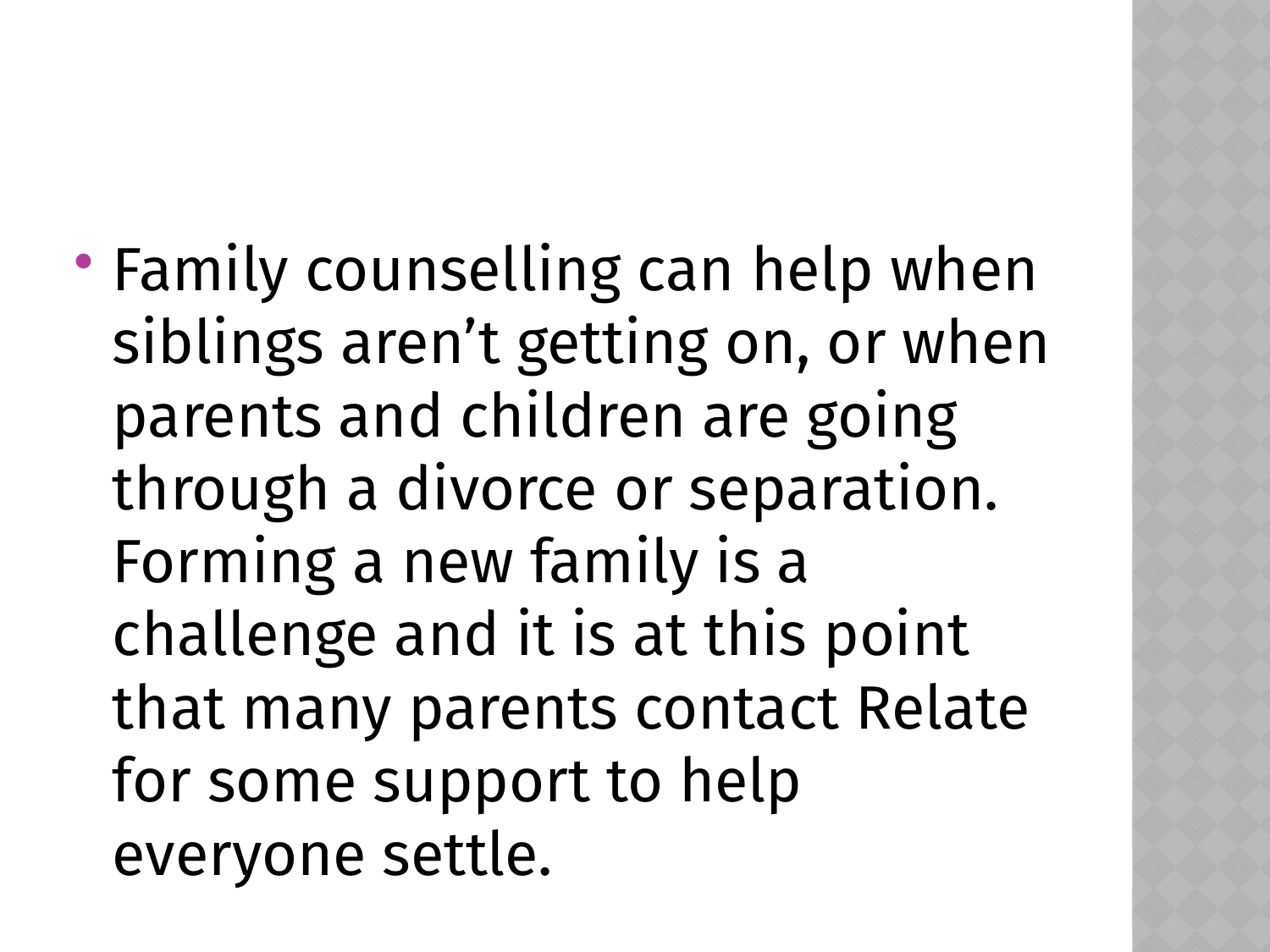

#
Family counselling can help when siblings aren’t getting on, or when parents and children are going through a divorce or separation. Forming a new family is a challenge and it is at this point that many parents contact Relate for some support to help everyone settle.